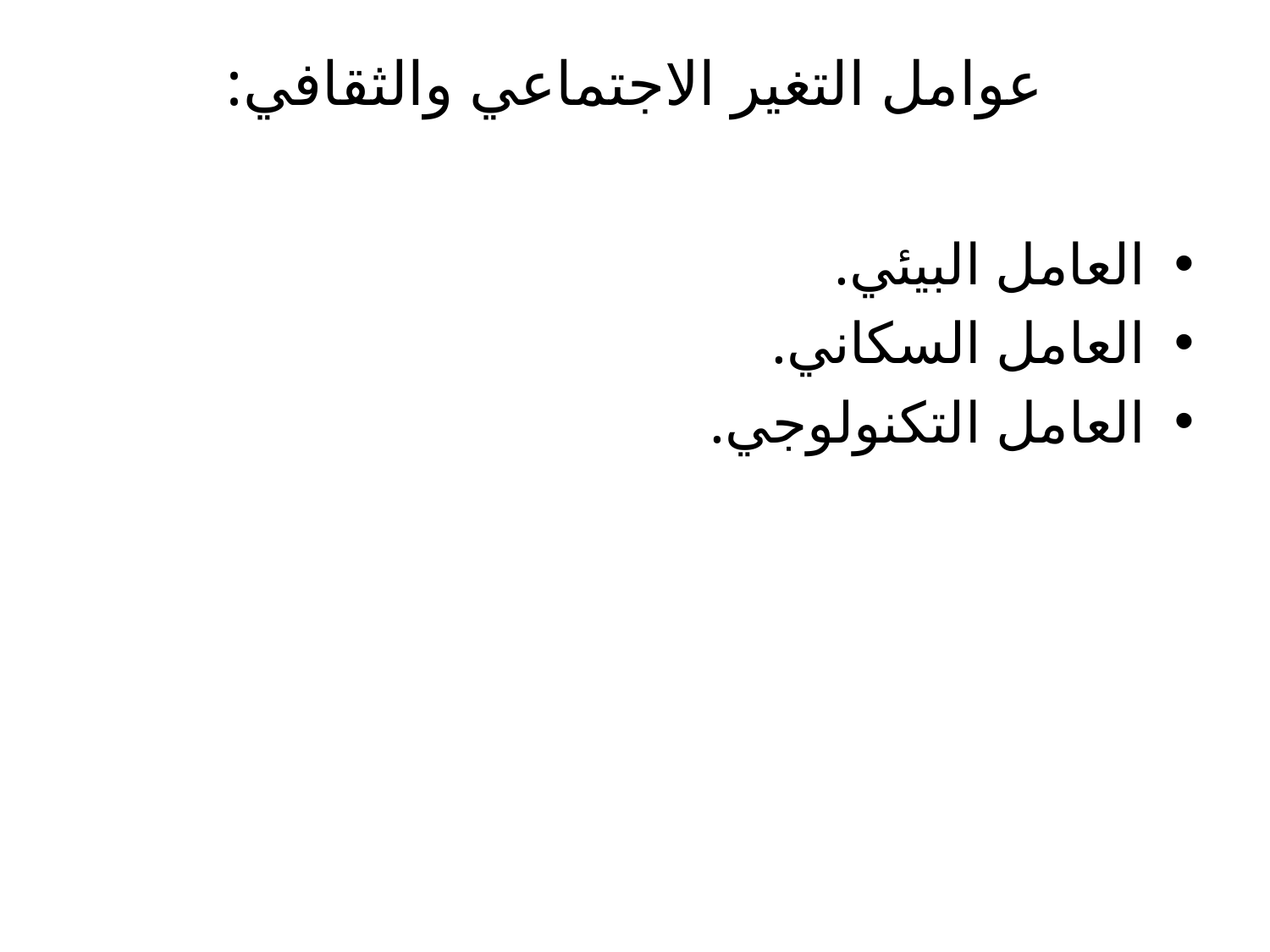

# عوامل التغير الاجتماعي والثقافي:
العامل البيئي.
العامل السكاني.
العامل التكنولوجي.